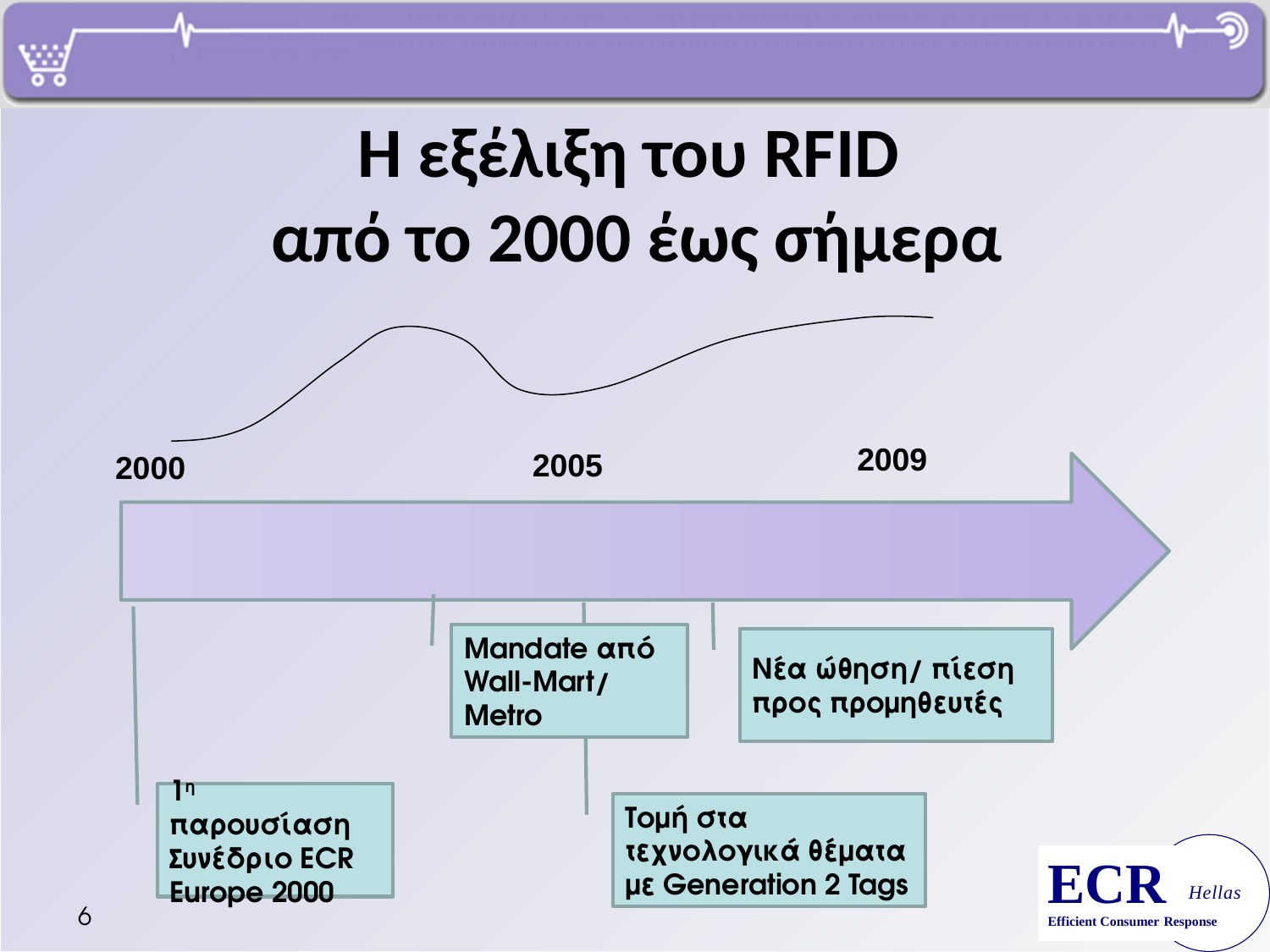

# Η εξέλιξη του RFID από το 2000 έως σήμερα

2009
2005

2000

Mandate από Wall-Mart/ Metro
Νέα ώθηση/ πίεση προς προμηθευτές
1η παρουσίαση Συνέδριο ECR Europe 2000
Τομή στα τεχνολογικά θέματα με Generation 2 Tags
6